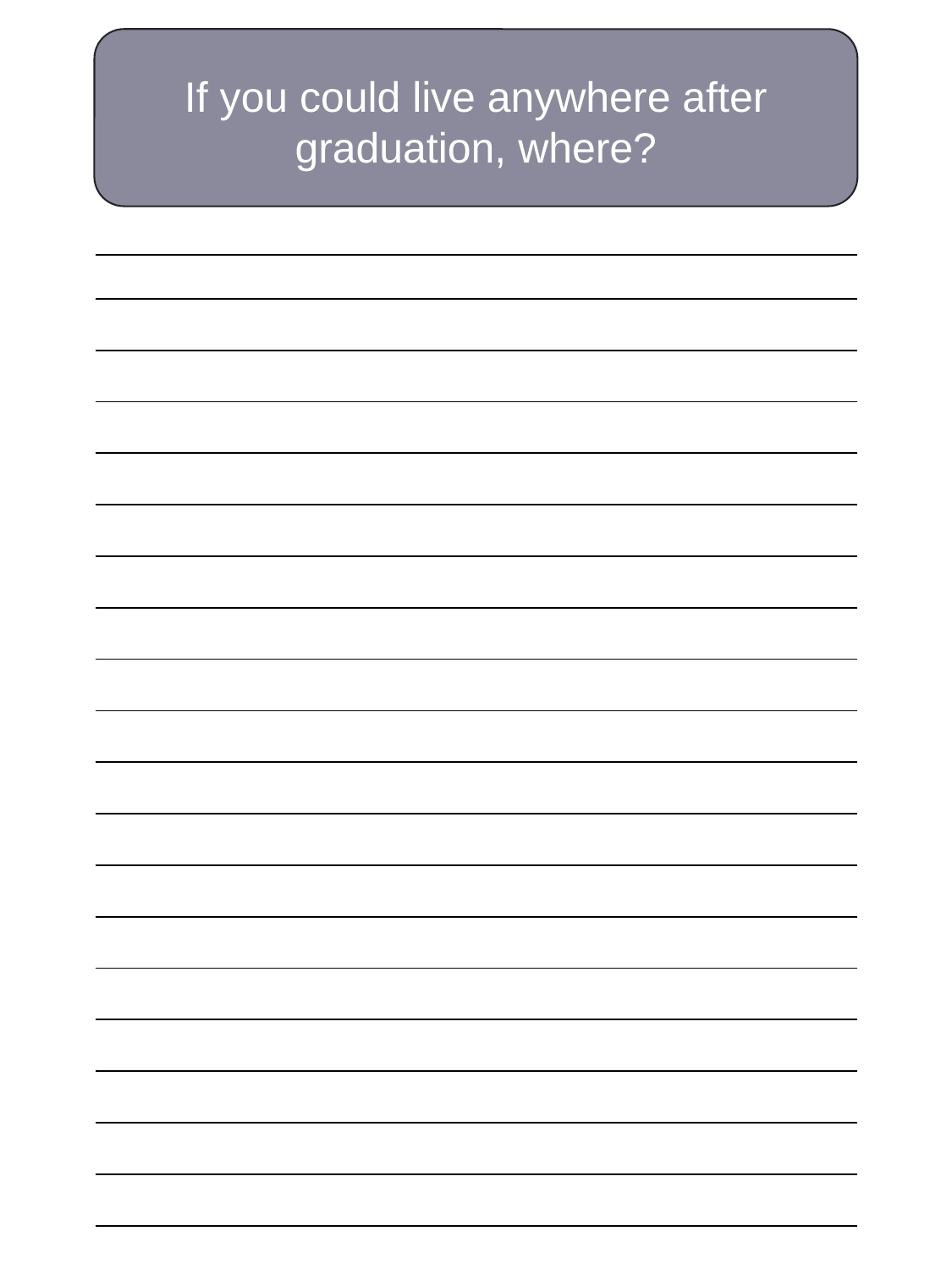

If you could live anywhere after graduation, where?
|  |
| --- |
|  |
|  |
|  |
|  |
|  |
|  |
|  |
|  |
|  |
|  |
|  |
|  |
|  |
|  |
|  |
|  |
|  |
|  |